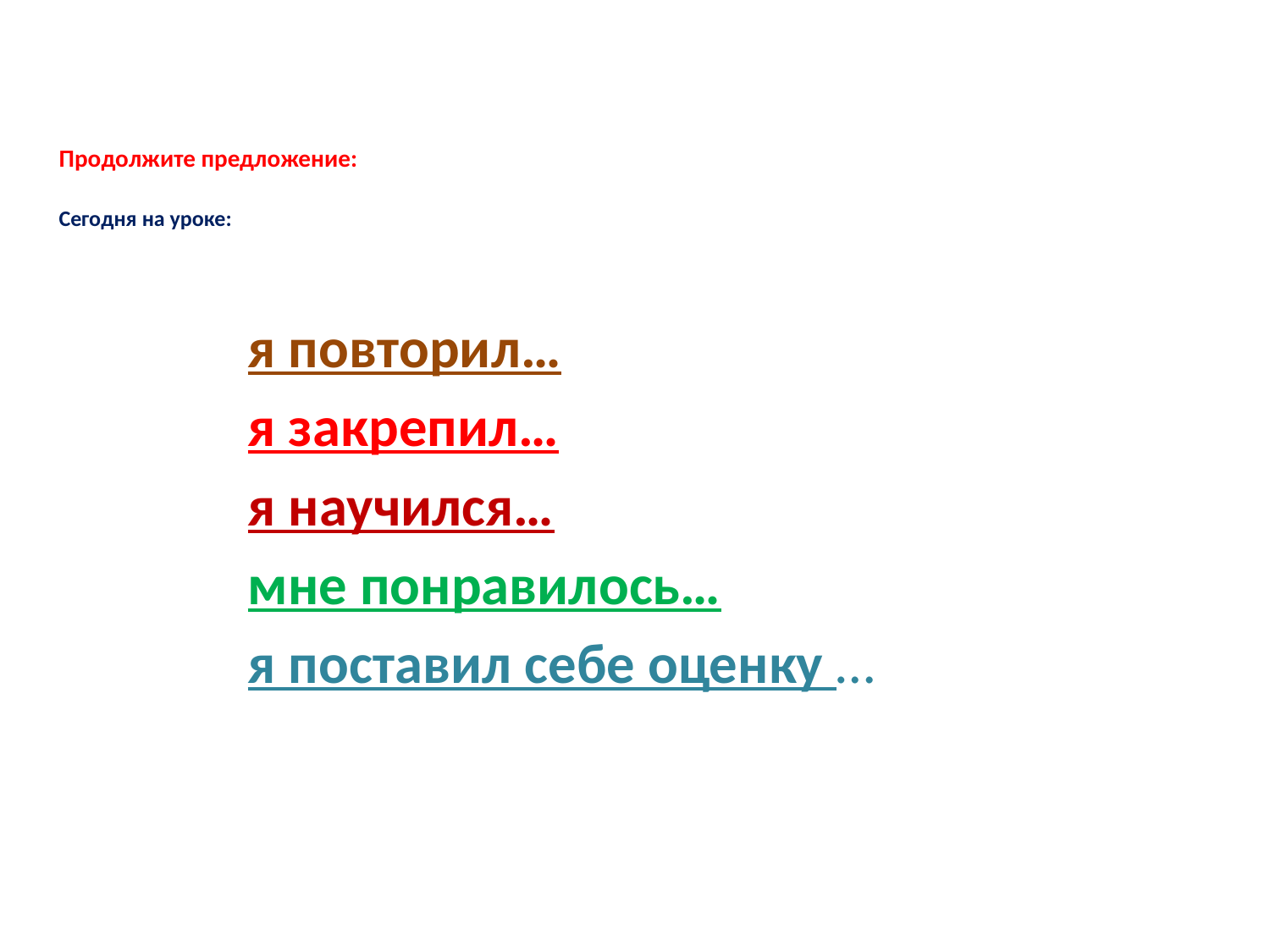

# Продолжите предложение: Сегодня на уроке:

я повторил…
я закрепил…
я научился…
мне понравилось…
я поставил себе оценку …